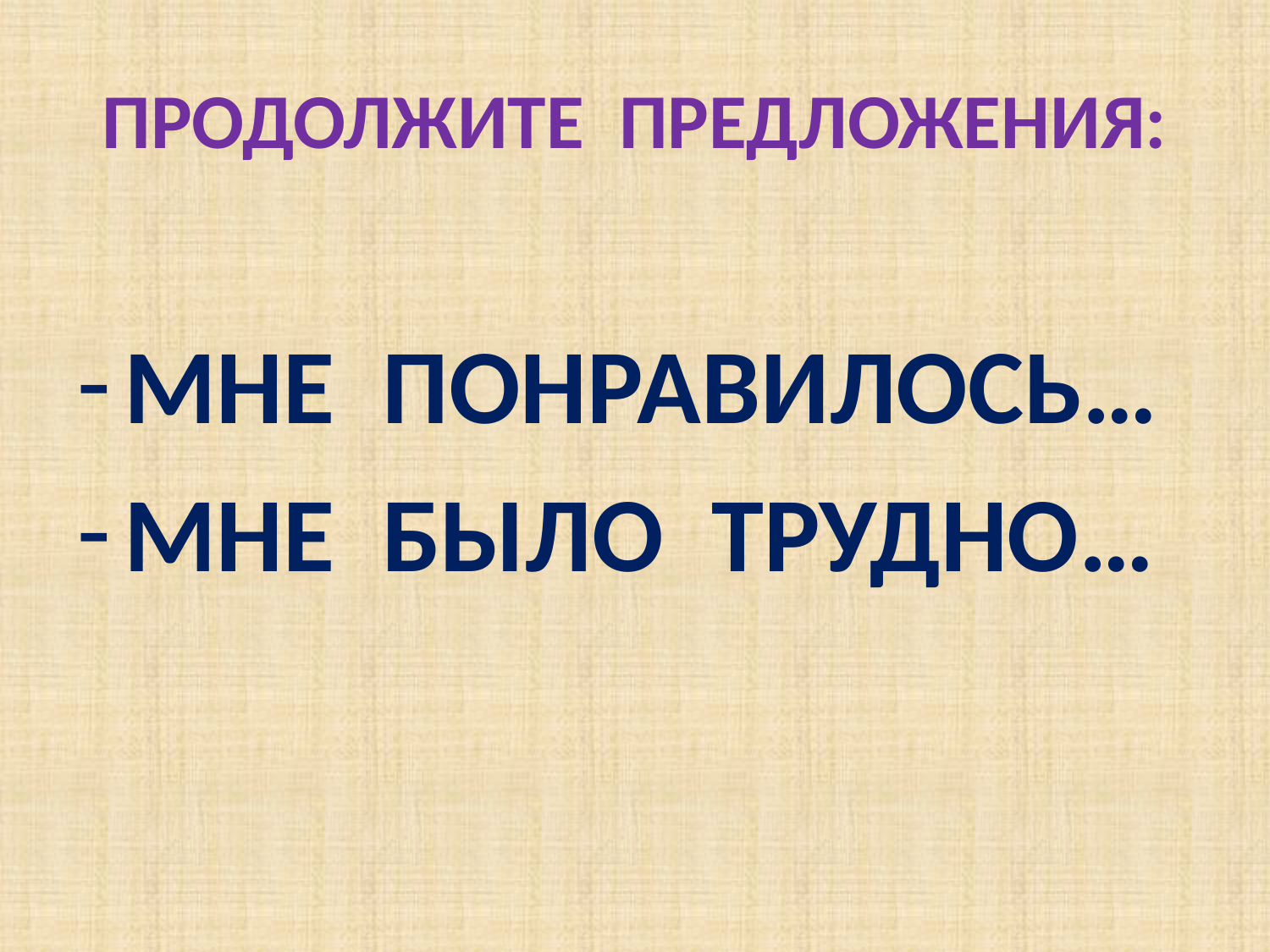

# ПРОДОЛЖИТЕ  ПРЕДЛОЖЕНИЯ:

МНЕ  ПОНРАВИЛОСЬ…
МНЕ  БЫЛО  ТРУДНО…